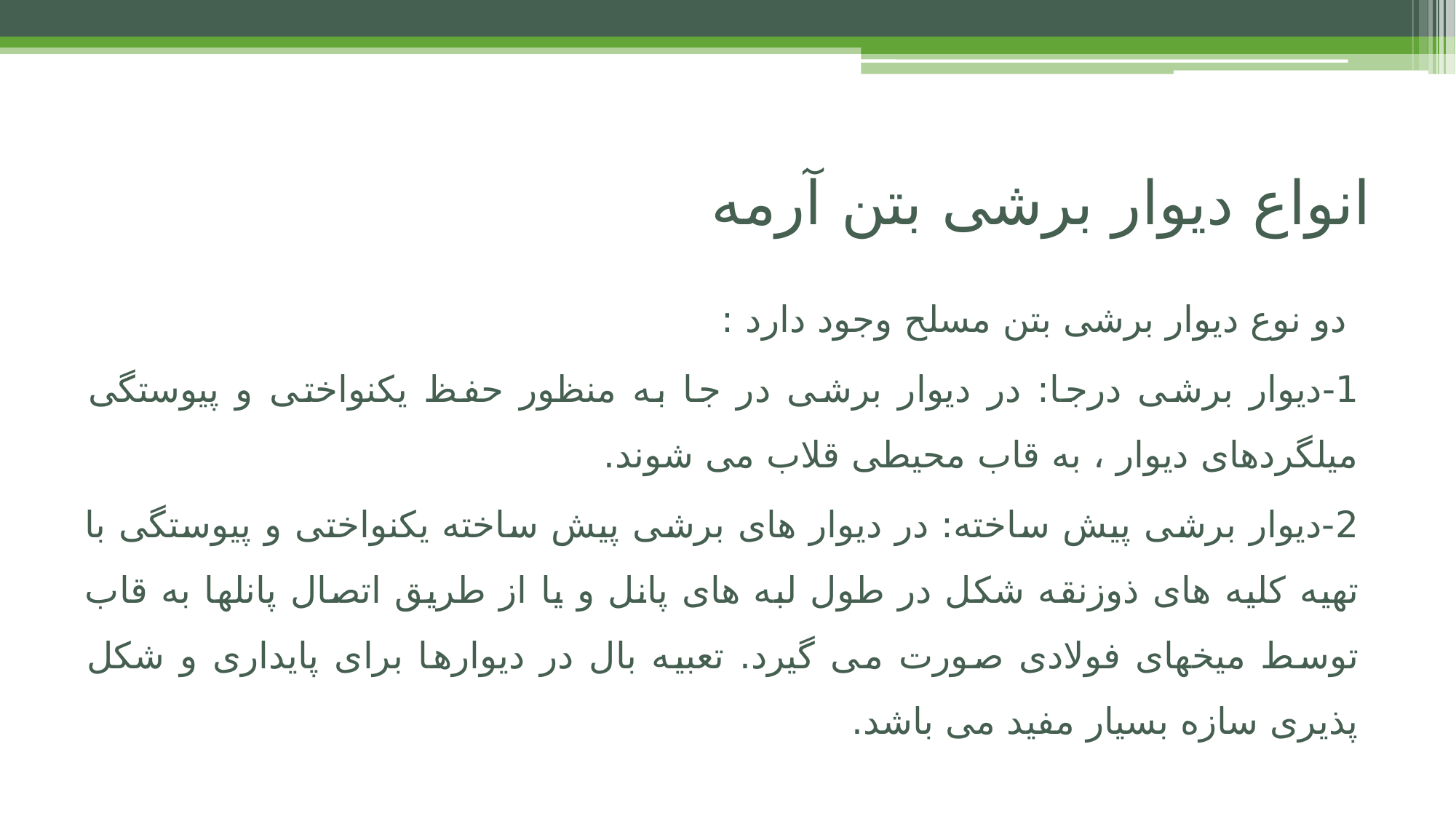

# انواع دیوار برشی بتن آرمه
 دو نوع دیوار برشی بتن مسلح وجود دارد :
1-دیوار برشی درجا: در دیوار برشی در جا به منظور حفظ یکنواختی و پیوستگی میلگردهای دیوار ، به قاب محیطی قلاب می شوند.
2-دیوار برشی پیش ساخته: در دیوار های برشی پیش ساخته یکنواختی و پیوستگی با تهیه کلیه های ذوزنقه شکل در طول لبه های پانل و یا از طریق اتصال پانلها به قاب توسط میخهای فولادی صورت می گیرد. تعبیه بال در دیوارها برای پایداری و شکل پذیری سازه بسیار مفید می باشد.